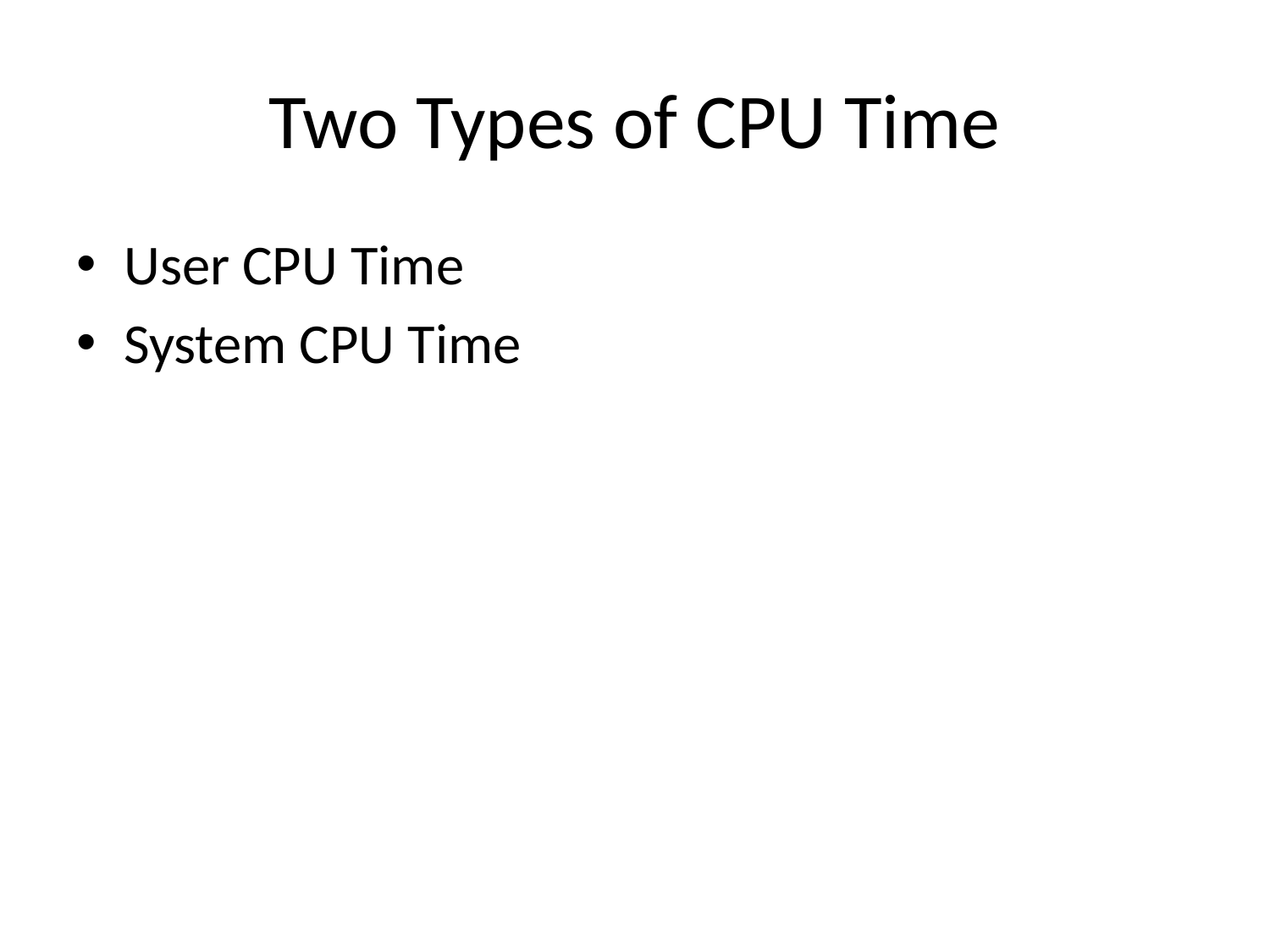

# Two Types of CPU Time
User CPU Time
System CPU Time